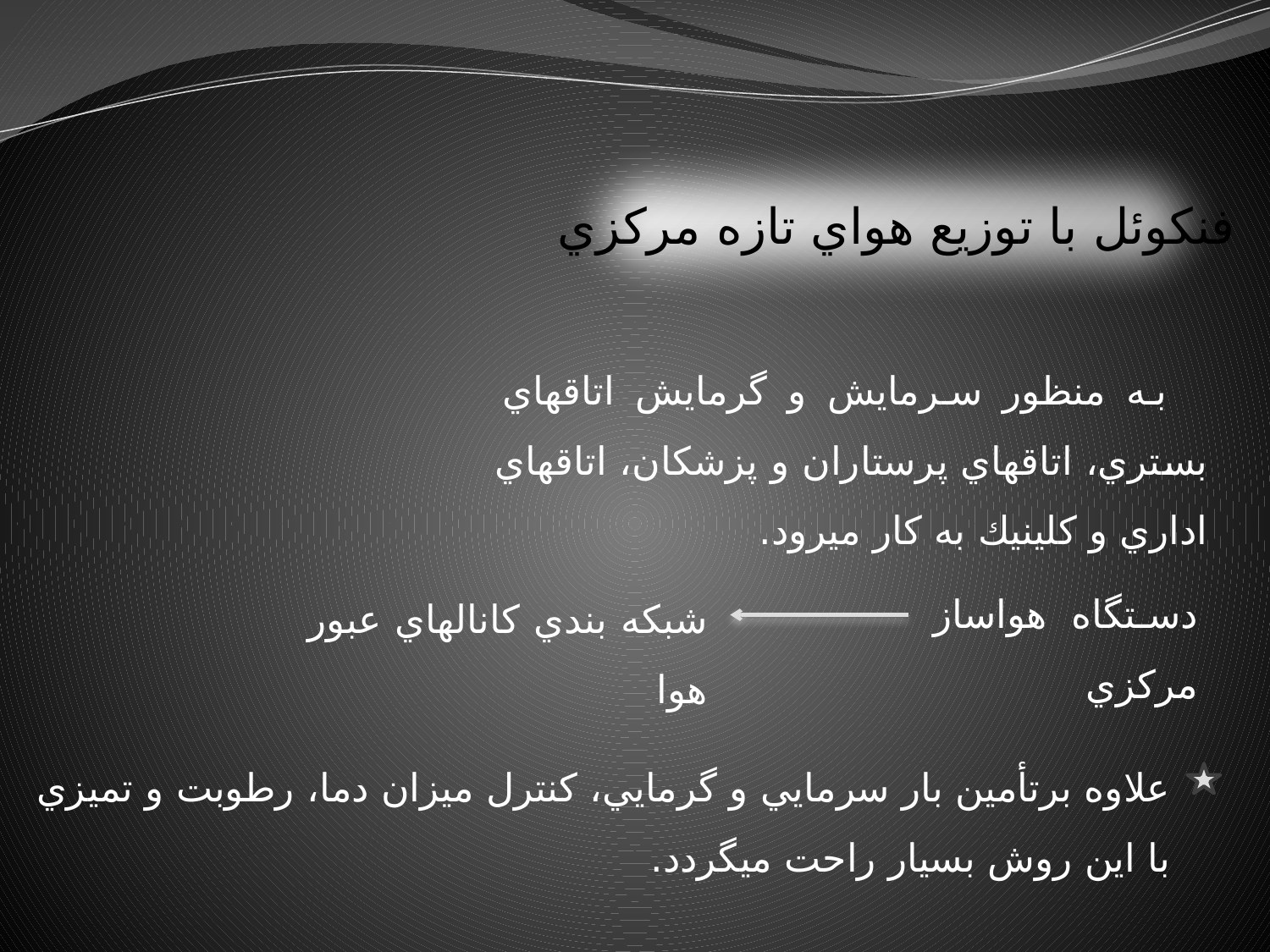

فن‏كوئل با توزيع هواي تازه مركزي
  به منظور سرمايش و گرمايش اتاق‏هاي بستري، اتاق‏هاي پرستاران و پزشكان، اتاق‏هاي اداري و كلينيك به كار مي‏رود.
دستگاه هواساز مركزي
شبكه بندي كانال‏هاي عبور هوا
علاوه برتأمين بار سرمايي و گرمايي، كنترل ميزان دما، رطوبت و تميزي با اين روش بسيار راحت مي‏گردد.